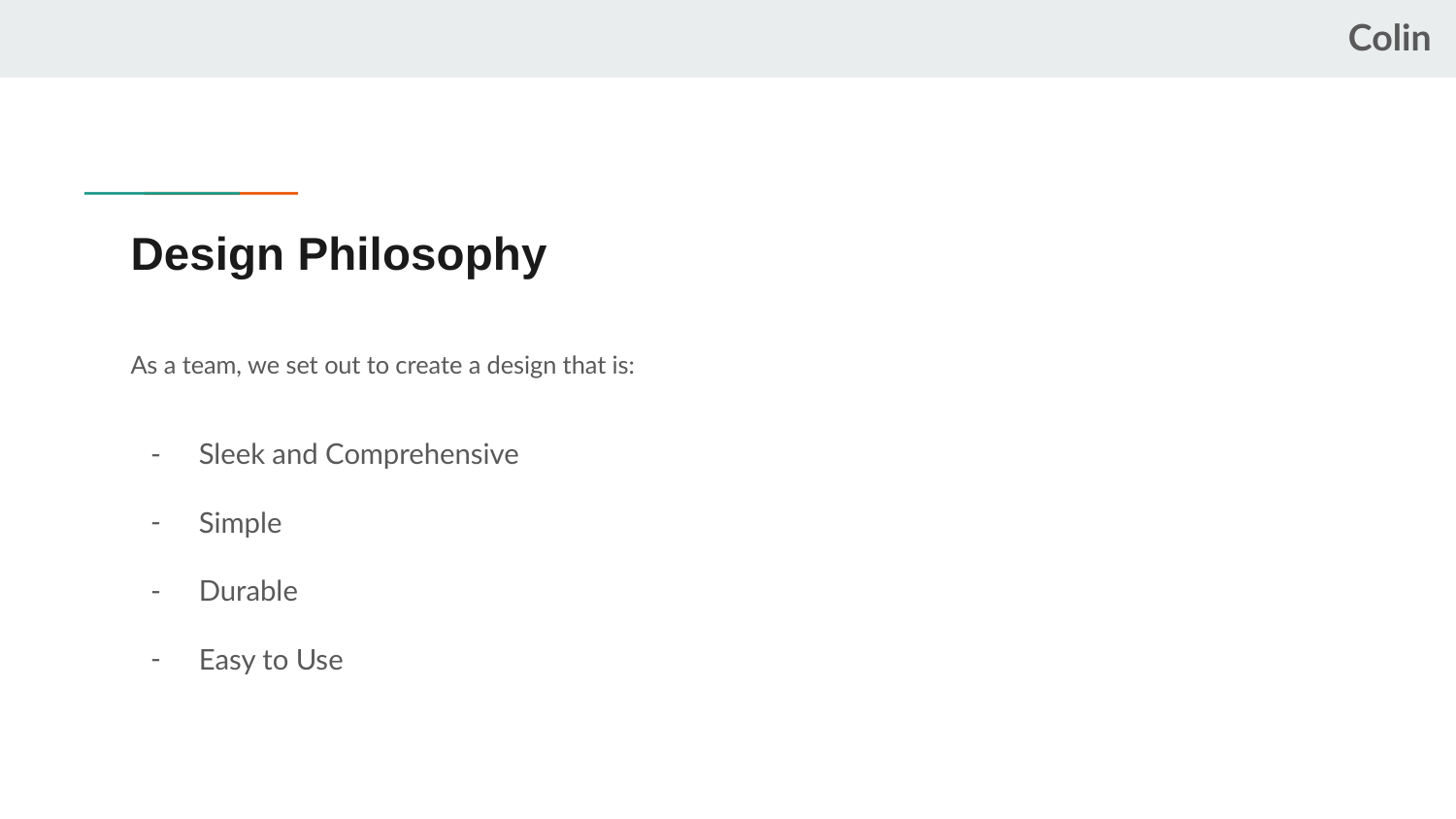

Colin
# Design Philosophy

As a team, we set out to create a design that is:
Sleek and Comprehensive
Simple
Durable
Easy to Use